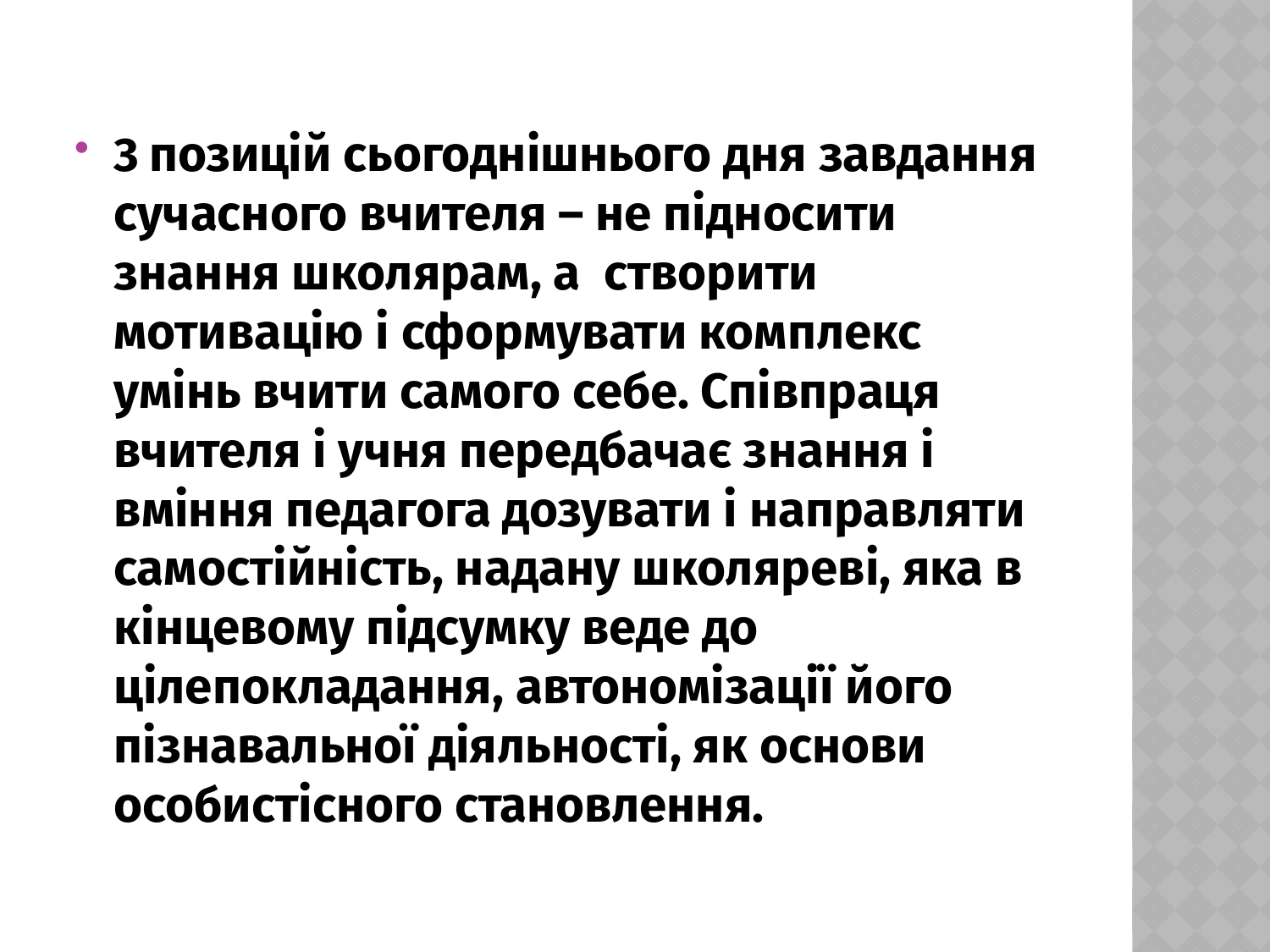

#
З позицій сьогоднішнього дня завдання сучасного вчителя – не підносити знання школярам, а  створити мотивацію і сформувати комплекс умінь вчити самого себе. Співпраця вчителя і учня передбачає знання і вміння педагога дозувати і направляти самостійність, надану школяреві, яка в кінцевому підсумку веде до цілепокладання, автономізації його пізнавальної діяльності, як основи особистісного становлення.